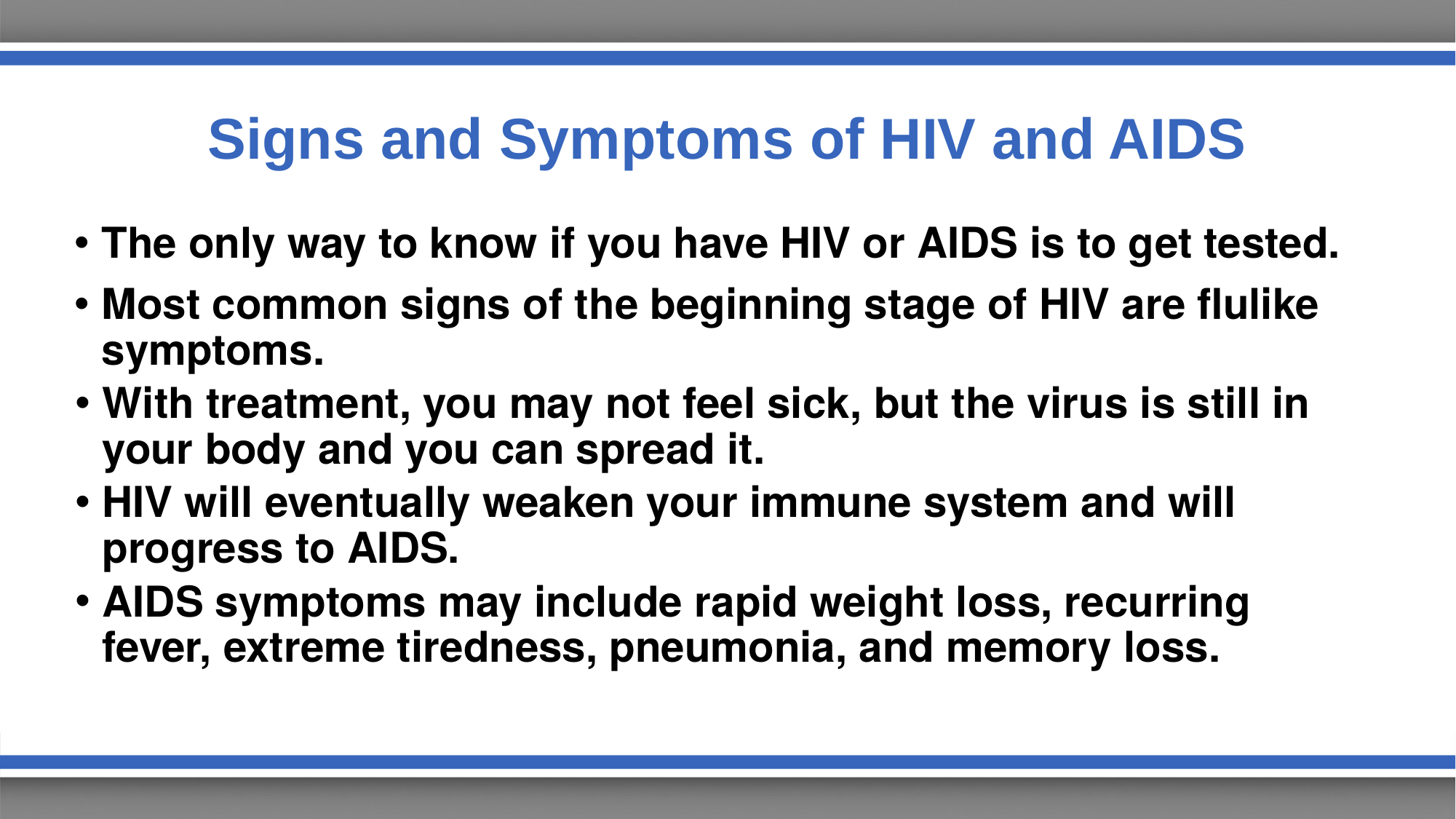

# Signs and Symptoms of HIV and AIDS
The only way to know if you have HIV or AIDS is to get tested.
Most common signs of the beginning stage of HIV are flulike symptoms.
With treatment, you may not feel sick, but the virus is still in your body and you can spread it.
HIV will eventually weaken your immune system and will progress to AIDS.
AIDS symptoms may include rapid weight loss, recurring fever, extreme tiredness, pneumonia, and memory loss.